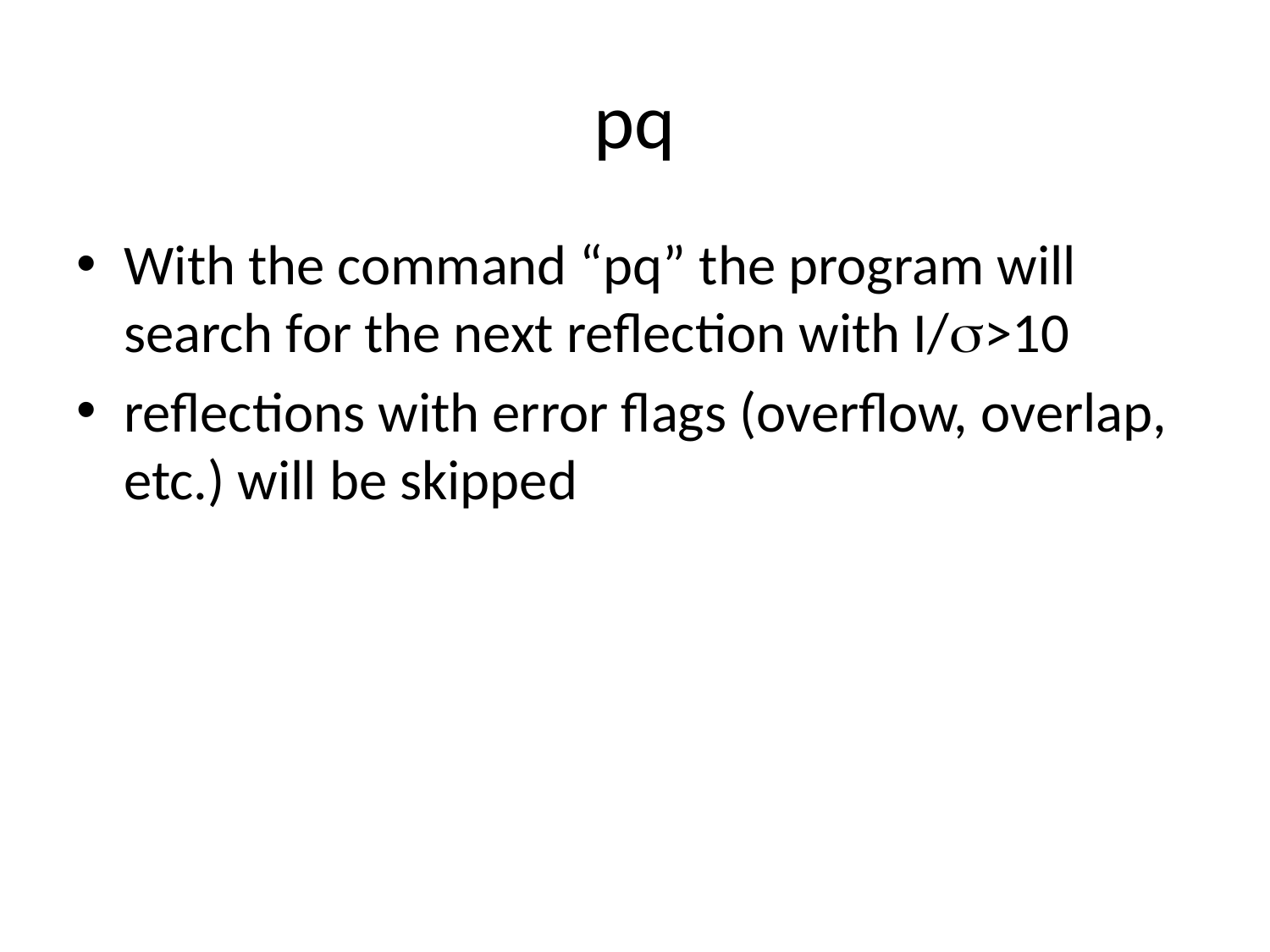

# pq
With the command “pq” the program will search for the next reflection with I/σ>10
reflections with error flags (overflow, overlap, etc.) will be skipped